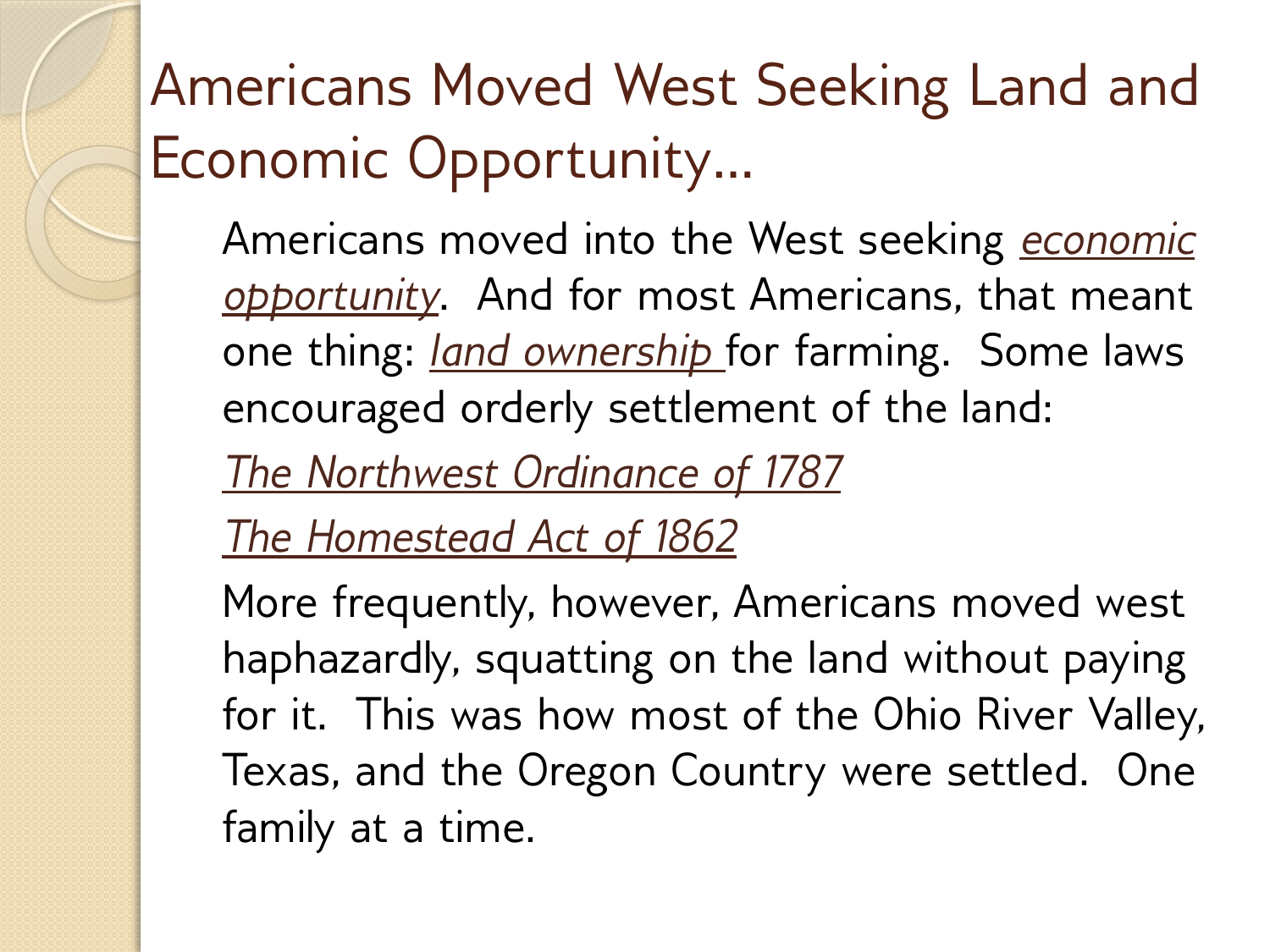

# Americans Moved West Seeking Land and Economic Opportunity…
Americans moved into the West seeking economic opportunity.  And for most Americans, that meant one thing: land ownership for farming.  Some laws encouraged orderly settlement of the land:
	The Northwest Ordinance of 1787
	The Homestead Act of 1862
More frequently, however, Americans moved west haphazardly, squatting on the land without paying for it.  This was how most of the Ohio River Valley, Texas, and the Oregon Country were settled.  One family at a time.